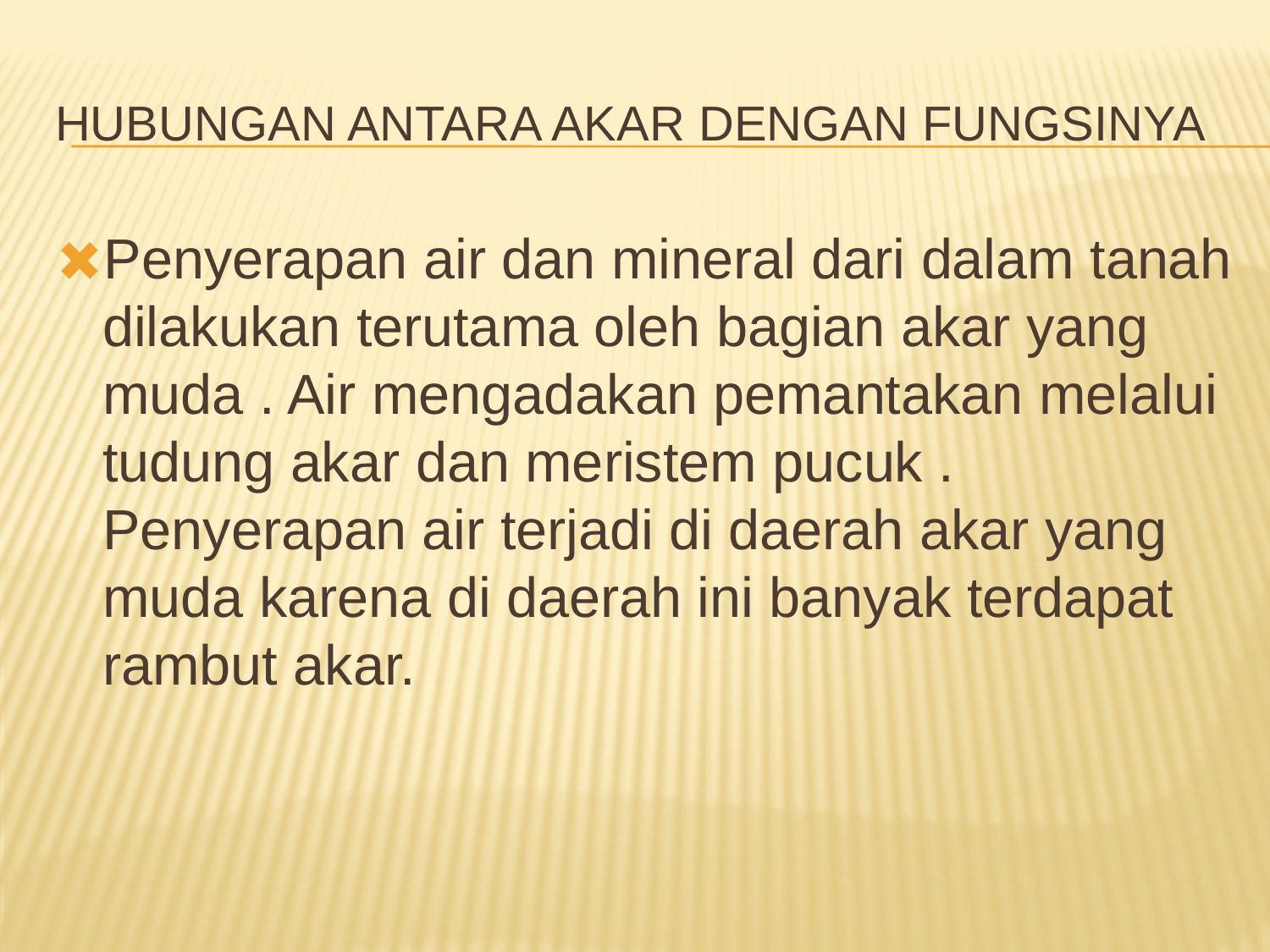

# HUBUNGAN ANTARA AKAR DENGAN FUNGSINYA
Penyerapan air dan mineral dari dalam tanah dilakukan terutama oleh bagian akar yang muda . Air mengadakan pemantakan melalui tudung akar dan meristem pucuk . Penyerapan air terjadi di daerah akar yang muda karena di daerah ini banyak terdapat rambut akar.